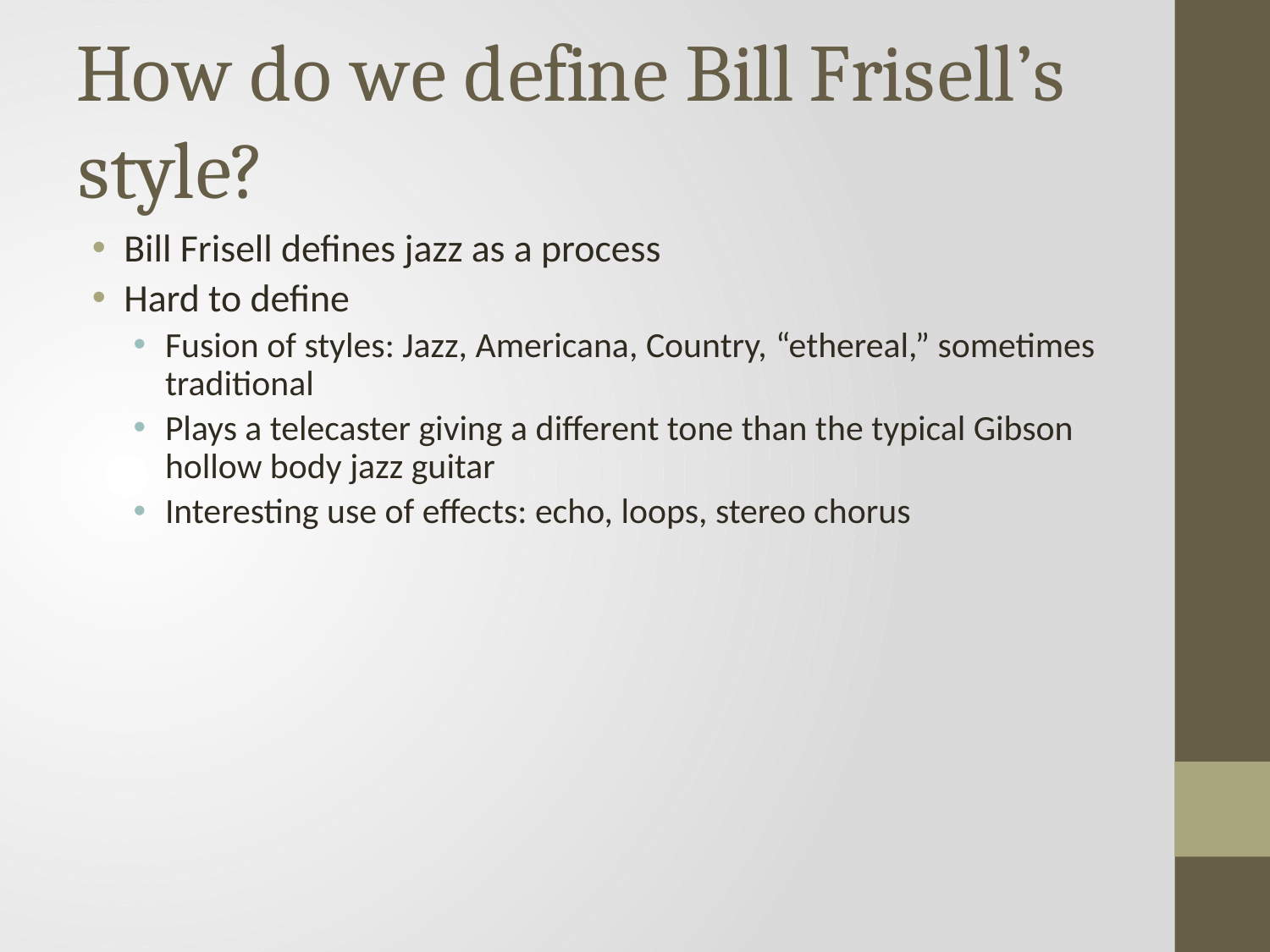

# How do we define Bill Frisell’s style?
Bill Frisell defines jazz as a process
Hard to define
Fusion of styles: Jazz, Americana, Country, “ethereal,” sometimes traditional
Plays a telecaster giving a different tone than the typical Gibson hollow body jazz guitar
Interesting use of effects: echo, loops, stereo chorus